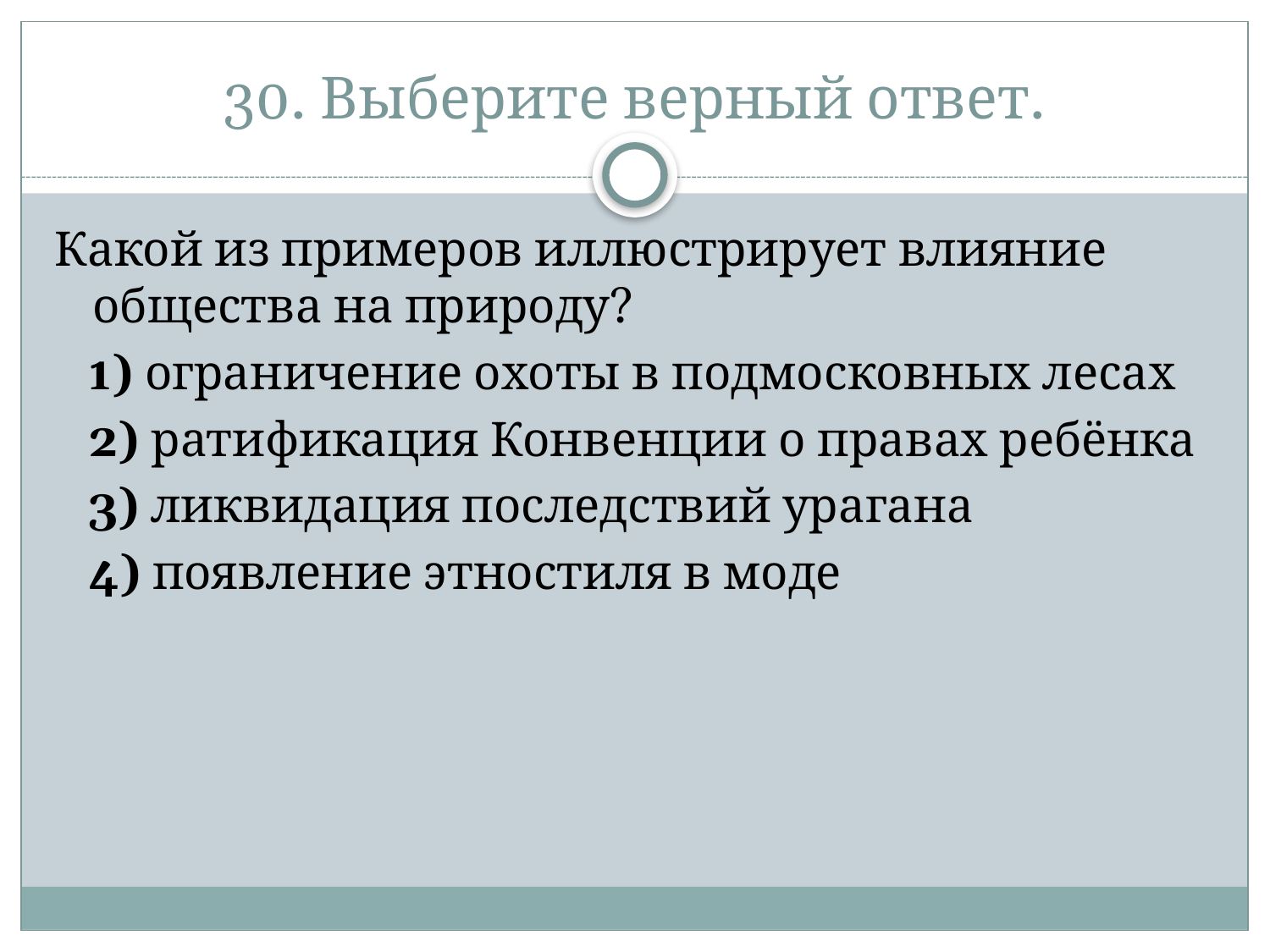

# 30. Выберите верный ответ.
Какой из примеров иллюстрирует влияние общества на природу?
   1) ограничение охоты в подмосковных лесах
   2) ратификация Конвенции о правах ребёнка
   3) ликвидация последствий урагана
   4) появление этностиля в моде